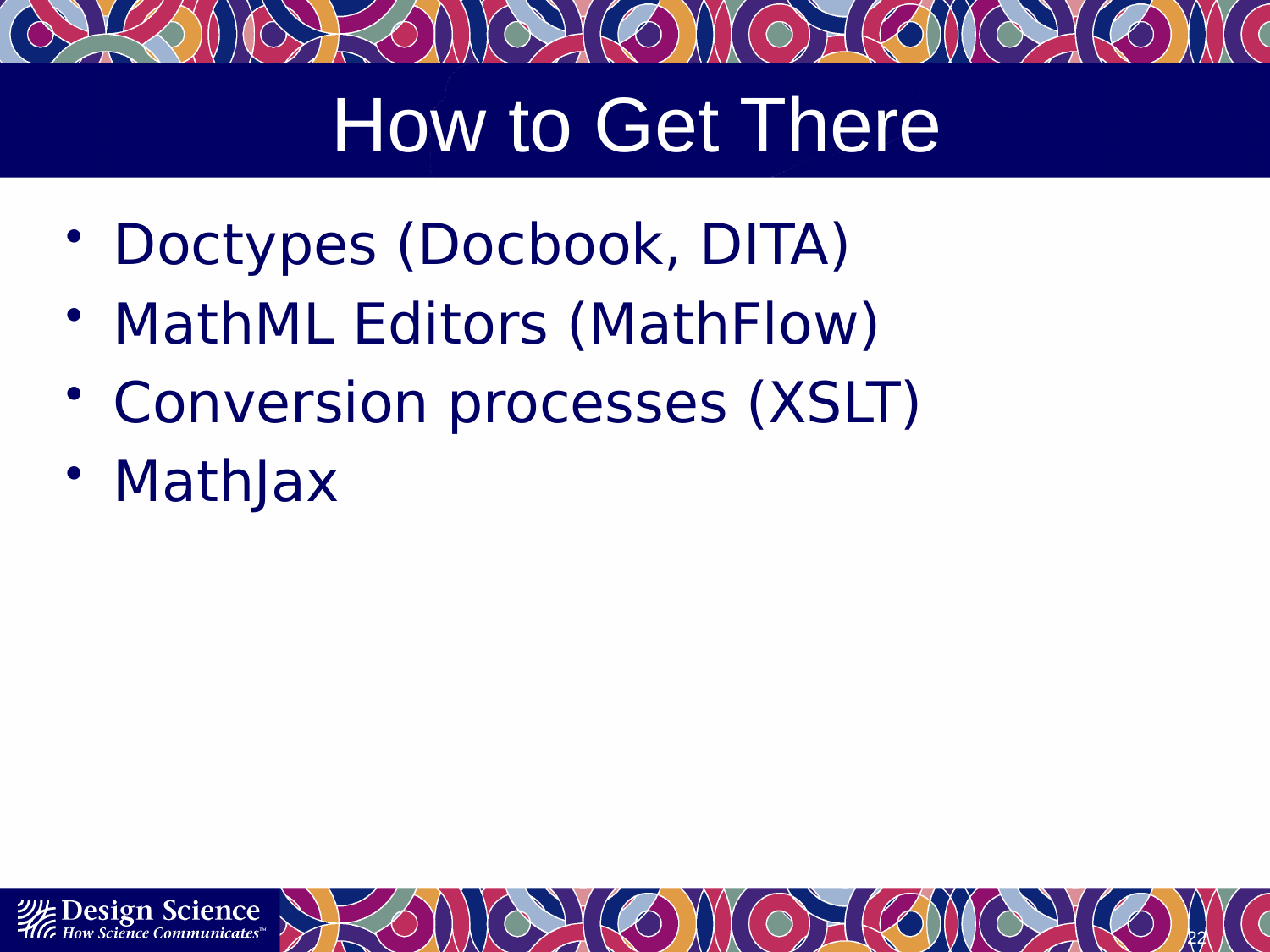

# How to Get There
Doctypes (Docbook, DITA)
MathML Editors (MathFlow)
Conversion processes (XSLT)
MathJax

22